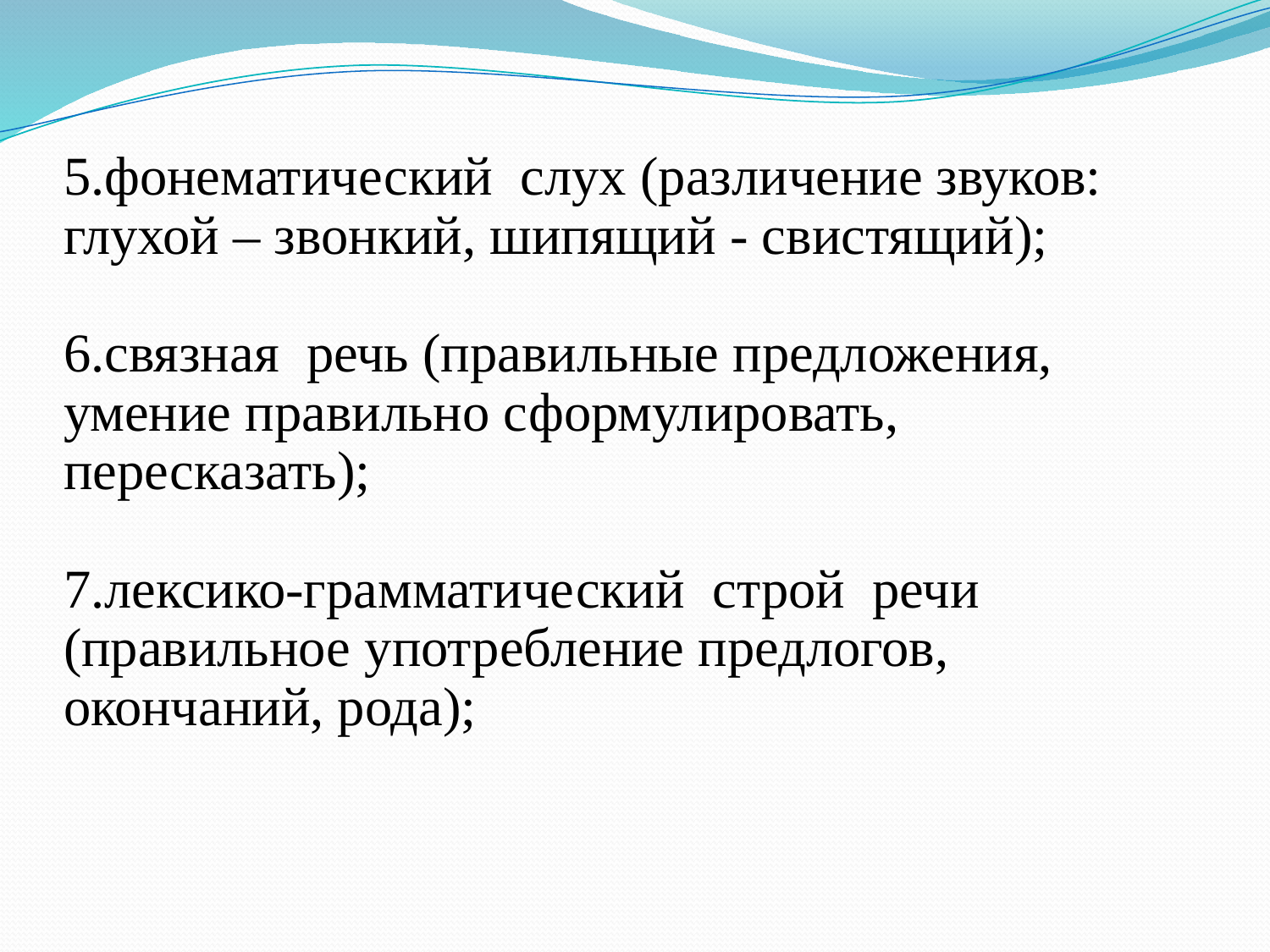

# 5.фонематический  слух (различение звуков: глухой – звонкий, шипящий - свистящий); 6.связная  речь (правильные предложения, умение правильно сформулировать, пересказать); 7.лексико-грамматический  строй  речи (правильное употребление предлогов, окончаний, рода);